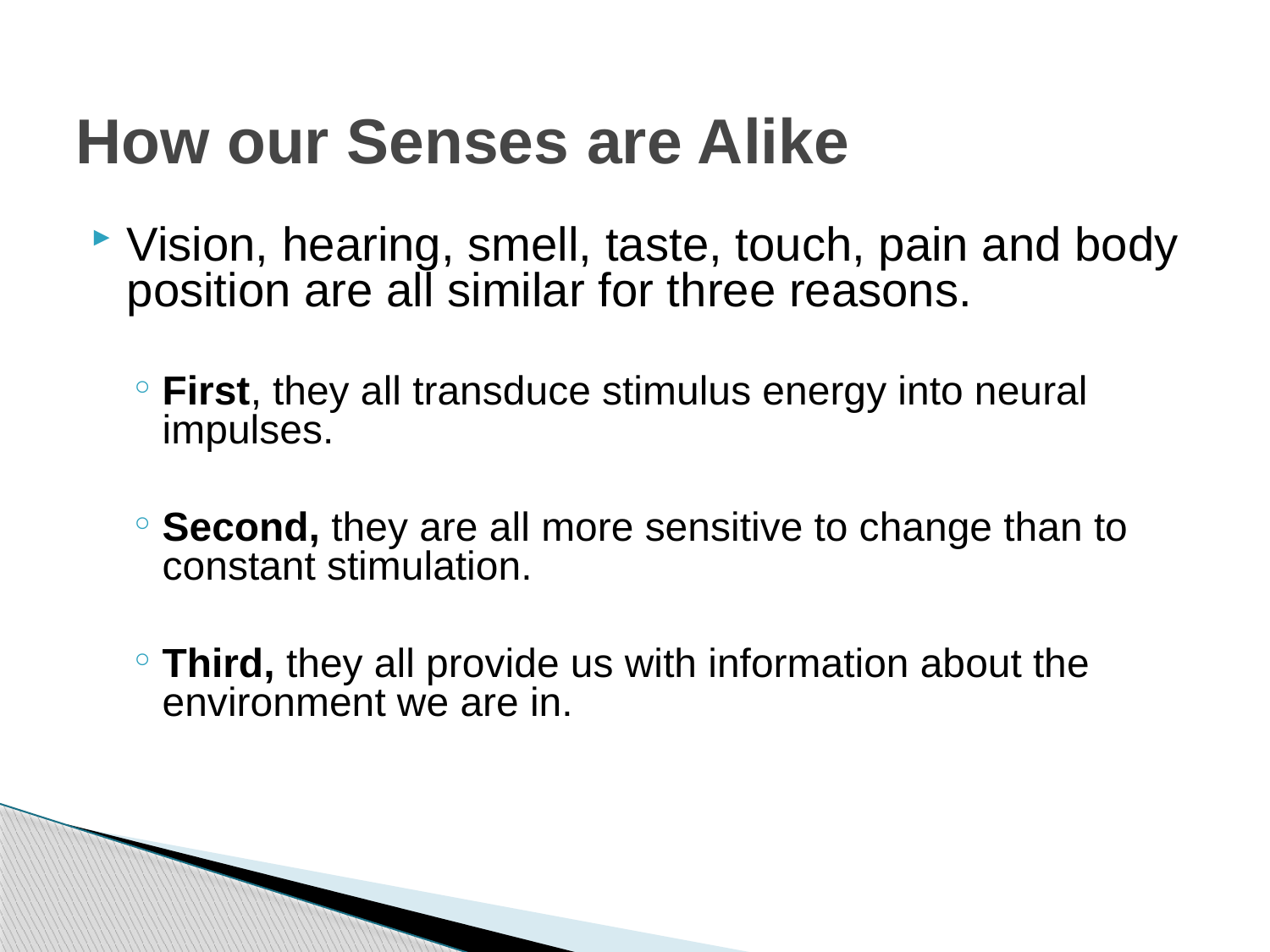

# How our Senses are Alike
Vision, hearing, smell, taste, touch, pain and body position are all similar for three reasons.

First, they all transduce stimulus energy into neural impulses.

Second, they are all more sensitive to change than to constant stimulation.

Third, they all provide us with information about the environment we are in.